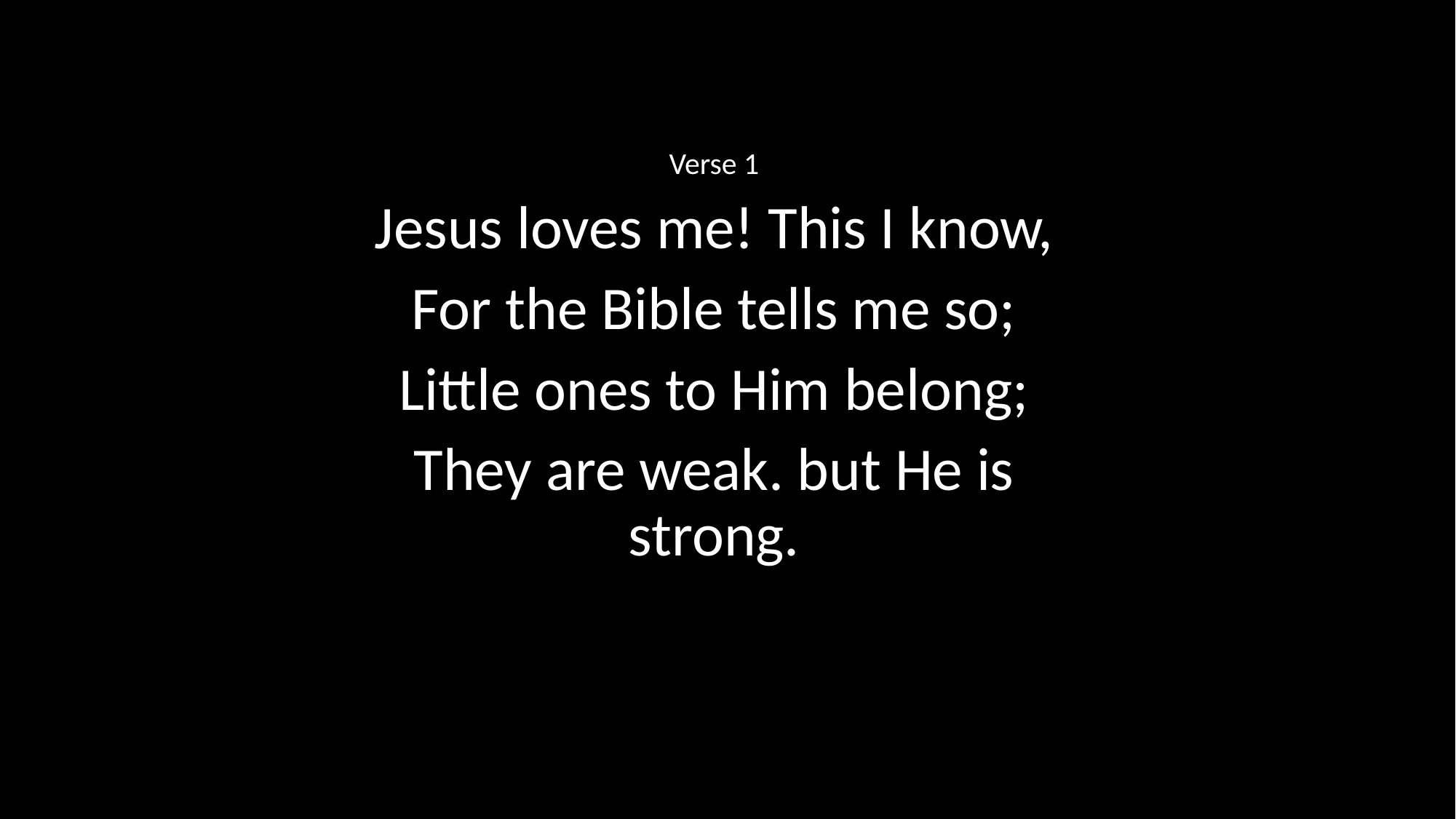

Verse 1
Jesus loves me! This I know,
For the Bible tells me so;
Little ones to Him belong;
They are weak. but He is strong.